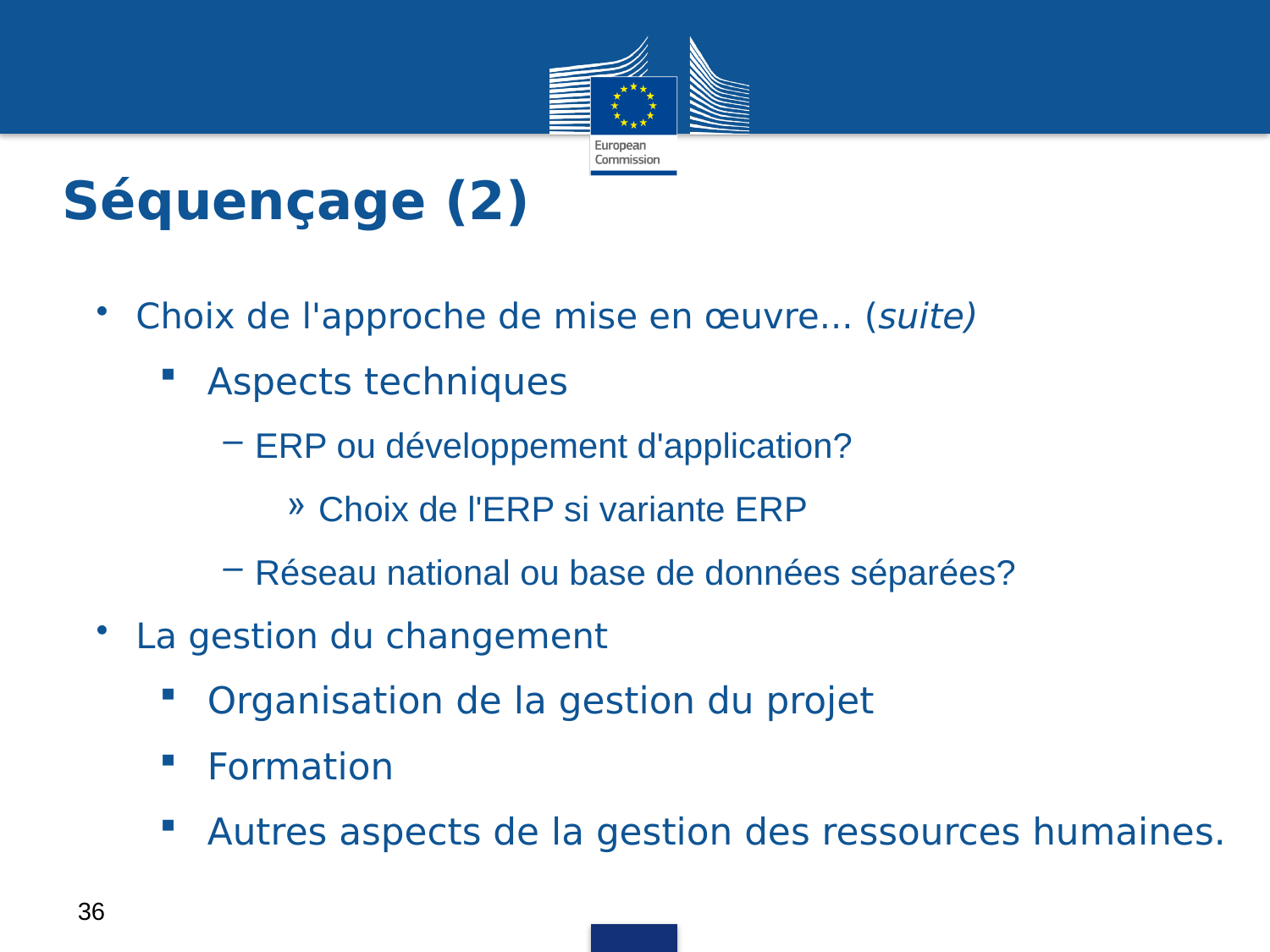

# Séquençage (2)
Choix de l'approche de mise en œuvre... (suite)
Aspects techniques
ERP ou développement d'application?
Choix de l'ERP si variante ERP
Réseau national ou base de données séparées?
La gestion du changement
Organisation de la gestion du projet
Formation
Autres aspects de la gestion des ressources humaines.
36